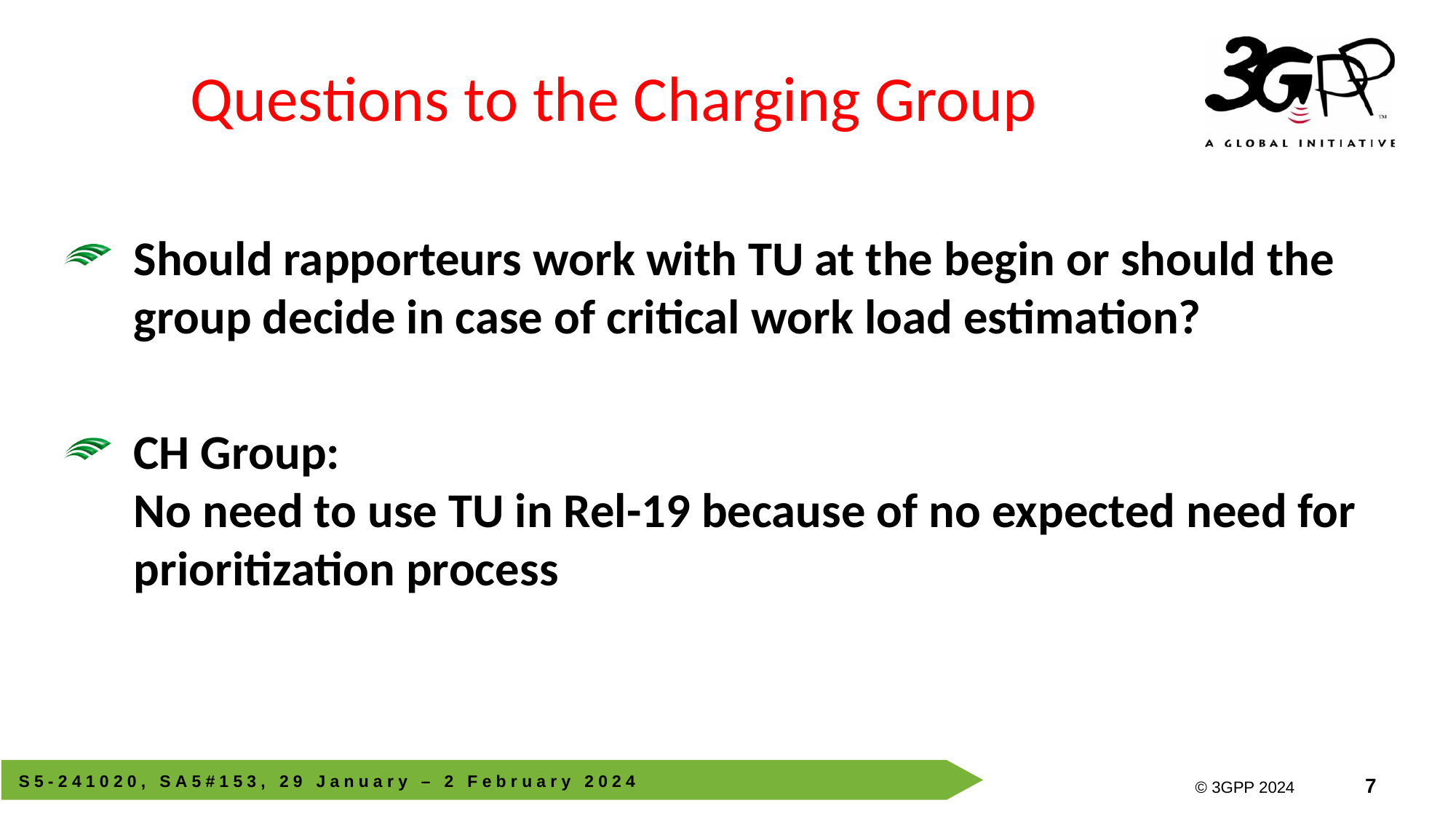

# Questions to the Charging Group
Should rapporteurs work with TU at the begin or should the group decide in case of critical work load estimation?

CH Group:
No need to use TU in Rel-19 because of no expected need for prioritization process